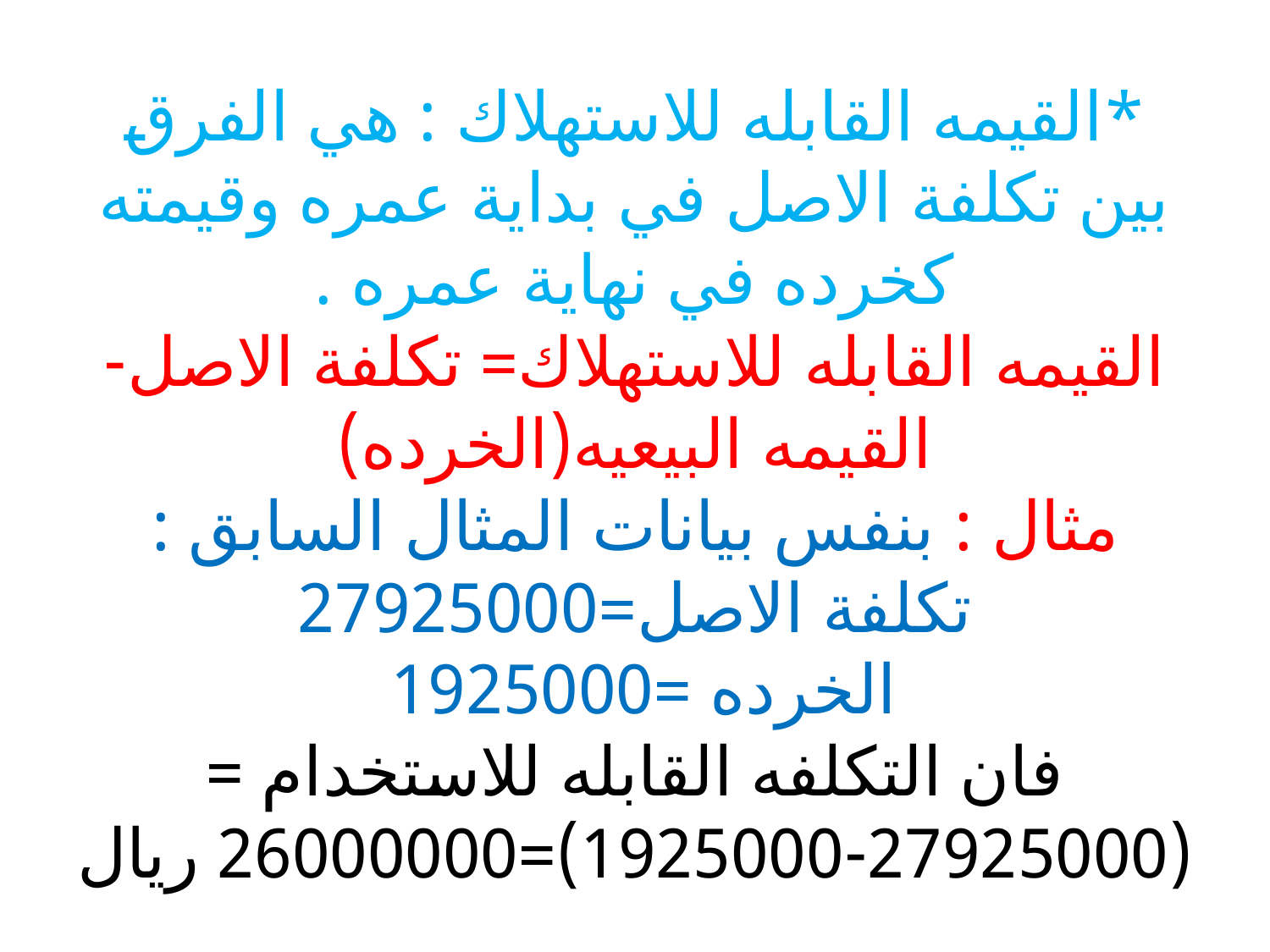

# *القيمه القابله للاستهلاك : هي الفرق بين تكلفة الاصل في بداية عمره وقيمته كخرده في نهاية عمره . القيمه القابله للاستهلاك= تكلفة الاصل-القيمه البيعيه(الخرده) مثال : بنفس بيانات المثال السابق : تكلفة الاصل=27925000 الخرده =1925000 فان التكلفه القابله للاستخدام = (27925000-1925000)=26000000 ريال